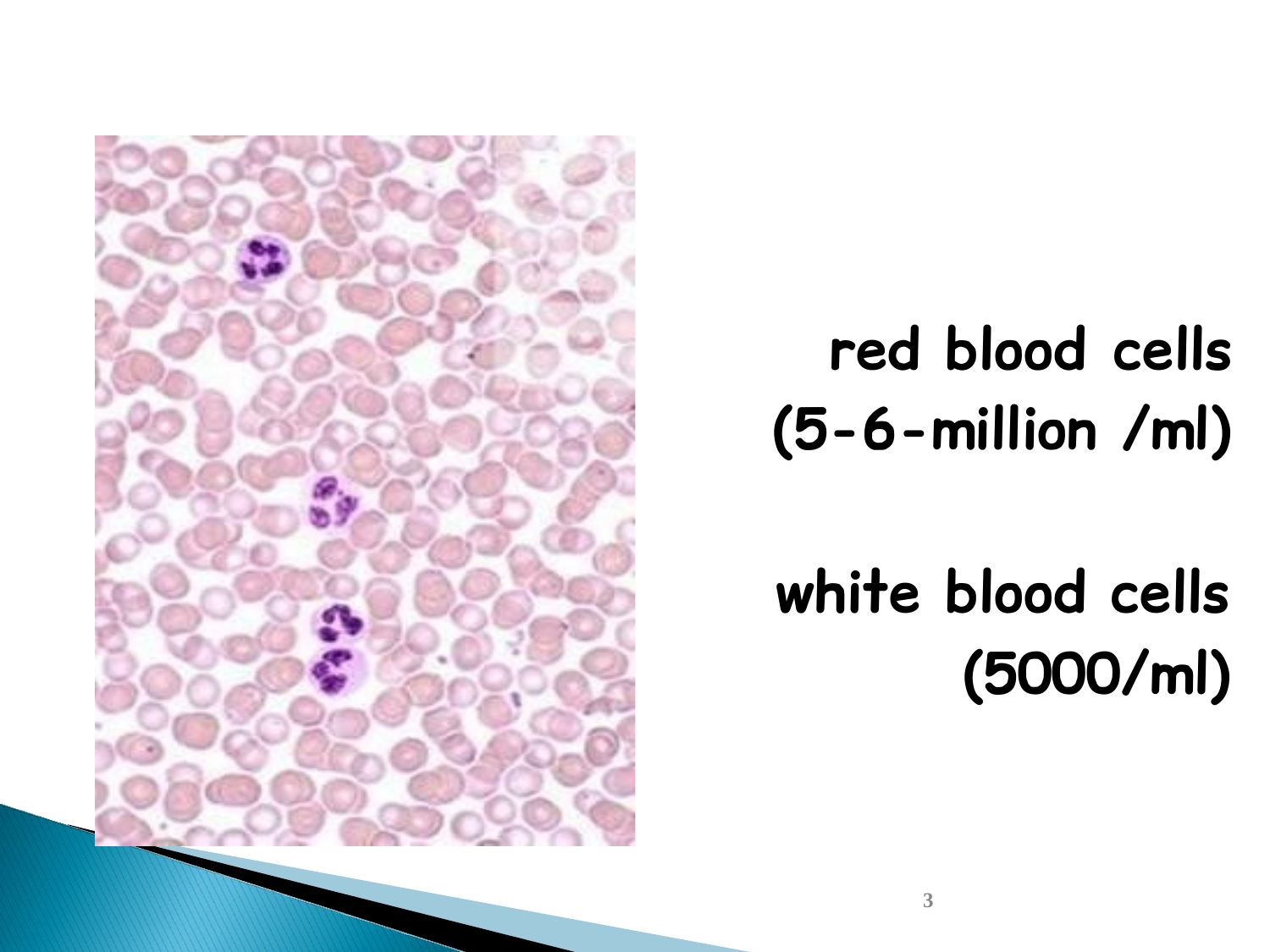

red blood cells (5-6-million /ml)
white blood cells
(5000/ml)
3